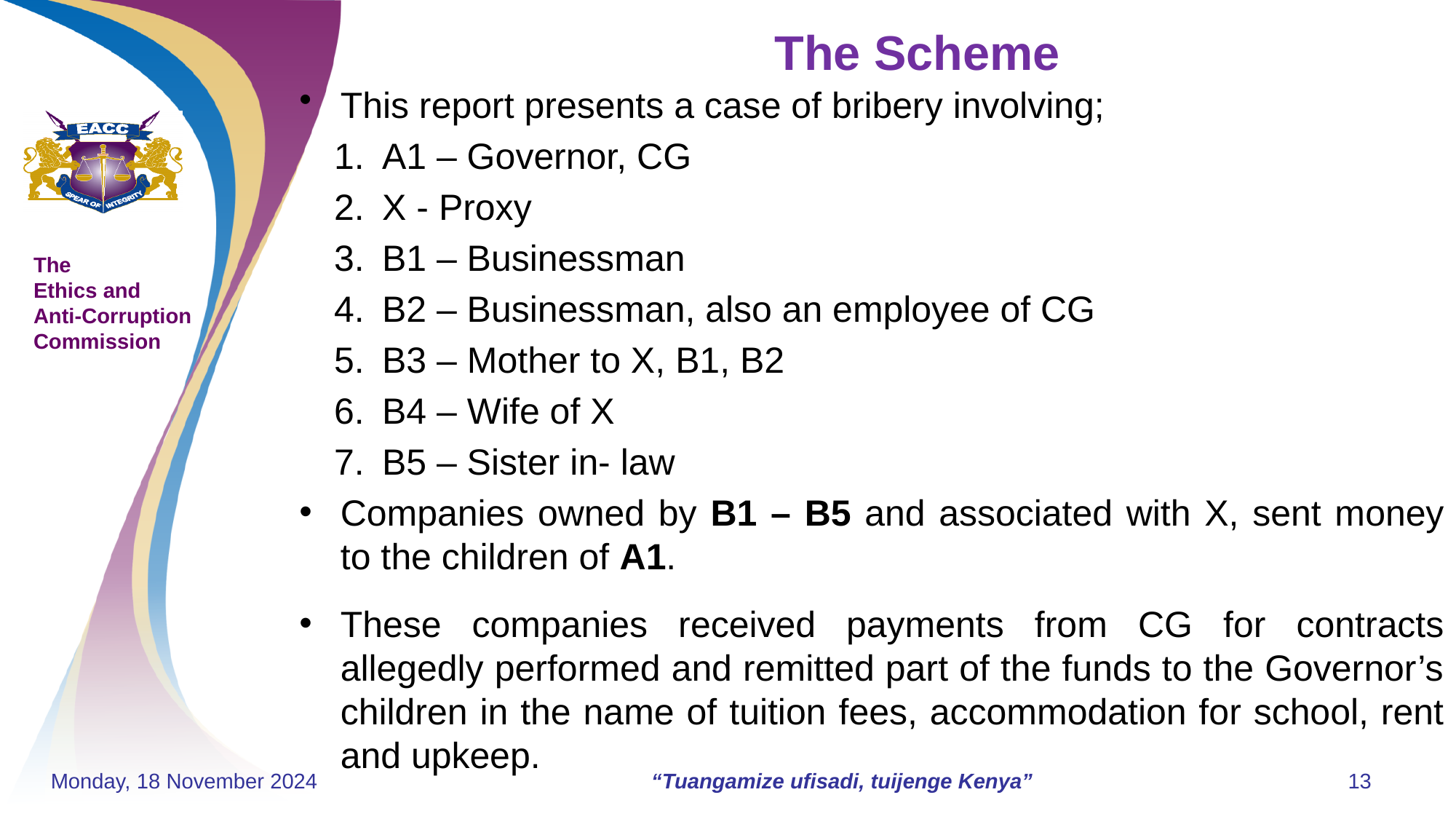

# The Scheme
This report presents a case of bribery involving;
A1 – Governor, CG
X - Proxy
B1 – Businessman
B2 – Businessman, also an employee of CG
B3 – Mother to X, B1, B2
B4 – Wife of X
B5 – Sister in- law
Companies owned by B1 – B5 and associated with X, sent money to the children of A1.

These companies received payments from CG for contracts allegedly performed and remitted part of the funds to the Governor’s children in the name of tuition fees, accommodation for school, rent and upkeep.

Monday, 18 November 2024
“Tuangamize ufisadi, tuijenge Kenya”
13